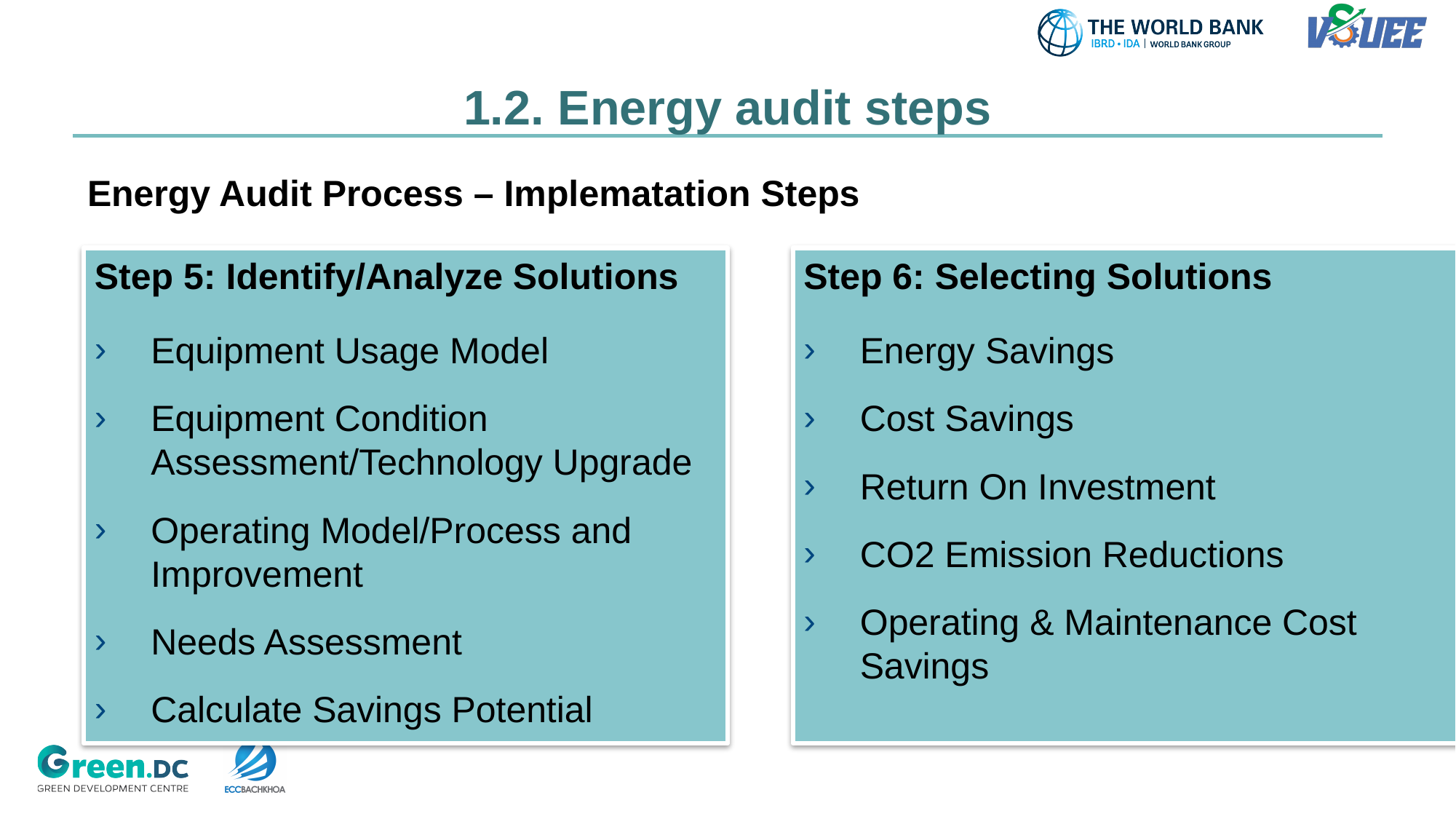

# 1.2. Energy audit steps
Energy Audit Process – Implematation Steps
Step 5: Identify/Analyze Solutions
Equipment Usage Model
Equipment Condition Assessment/Technology Upgrade
Operating Model/Process and Improvement
Needs Assessment
Calculate Savings Potential
Step 6: Selecting Solutions
Energy Savings
Cost Savings
Return On Investment
CO2 Emission Reductions
Operating & Maintenance Cost Savings